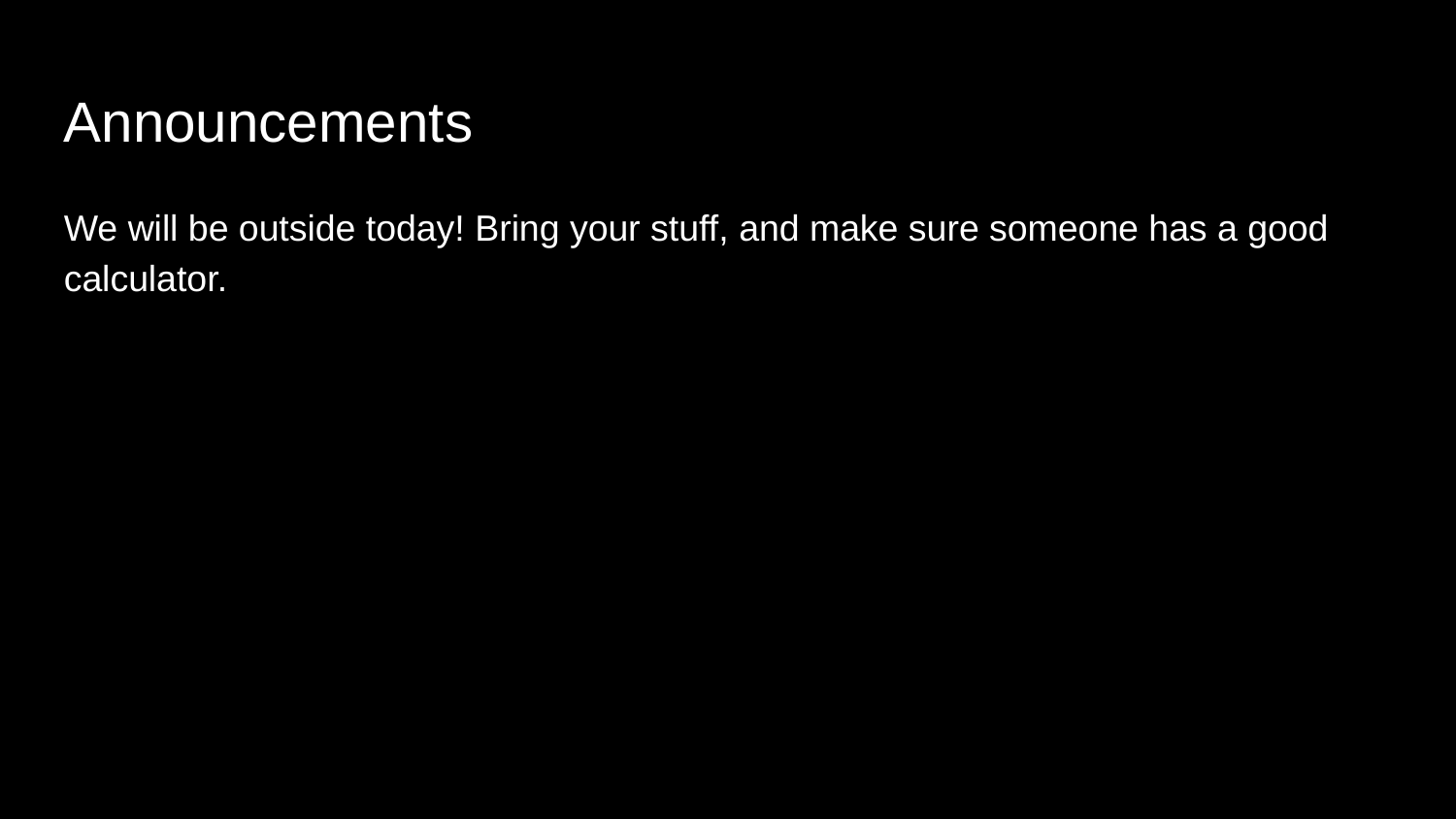

Announcements
We will be outside today! Bring your stuff, and make sure someone has a good calculator.